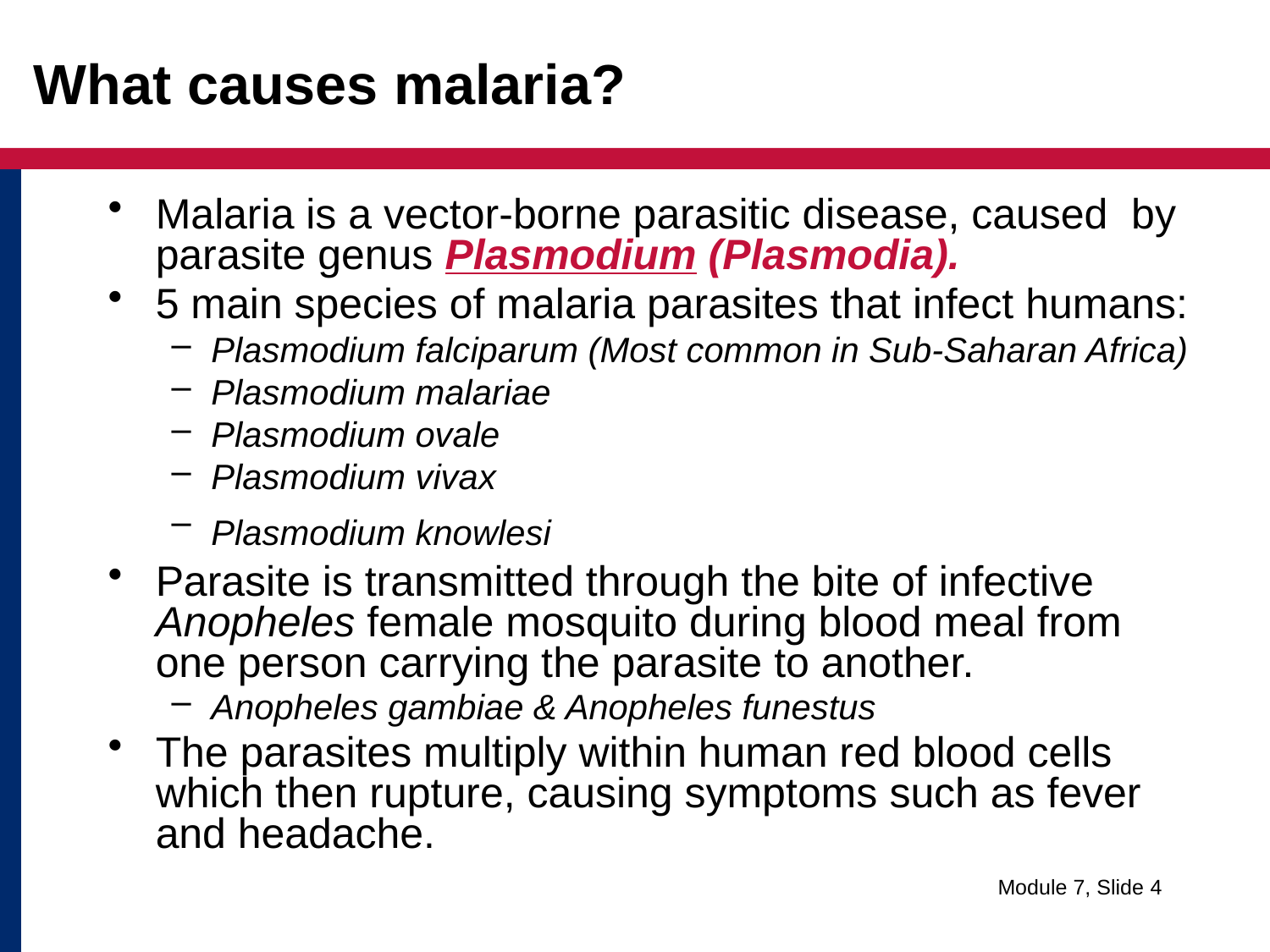

# What causes malaria?
Malaria is a vector-borne parasitic disease, caused  by parasite genus Plasmodium (Plasmodia).
5 main species of malaria parasites that infect humans:
Plasmodium falciparum (Most common in Sub-Saharan Africa)
Plasmodium malariae
Plasmodium ovale
Plasmodium vivax
Plasmodium knowlesi
Parasite is transmitted through the bite of infective Anopheles female mosquito during blood meal from one person carrying the parasite to another.
Anopheles gambiae & Anopheles funestus
The parasites multiply within human red blood cells which then rupture, causing symptoms such as fever and headache.

Module 7, Slide 4